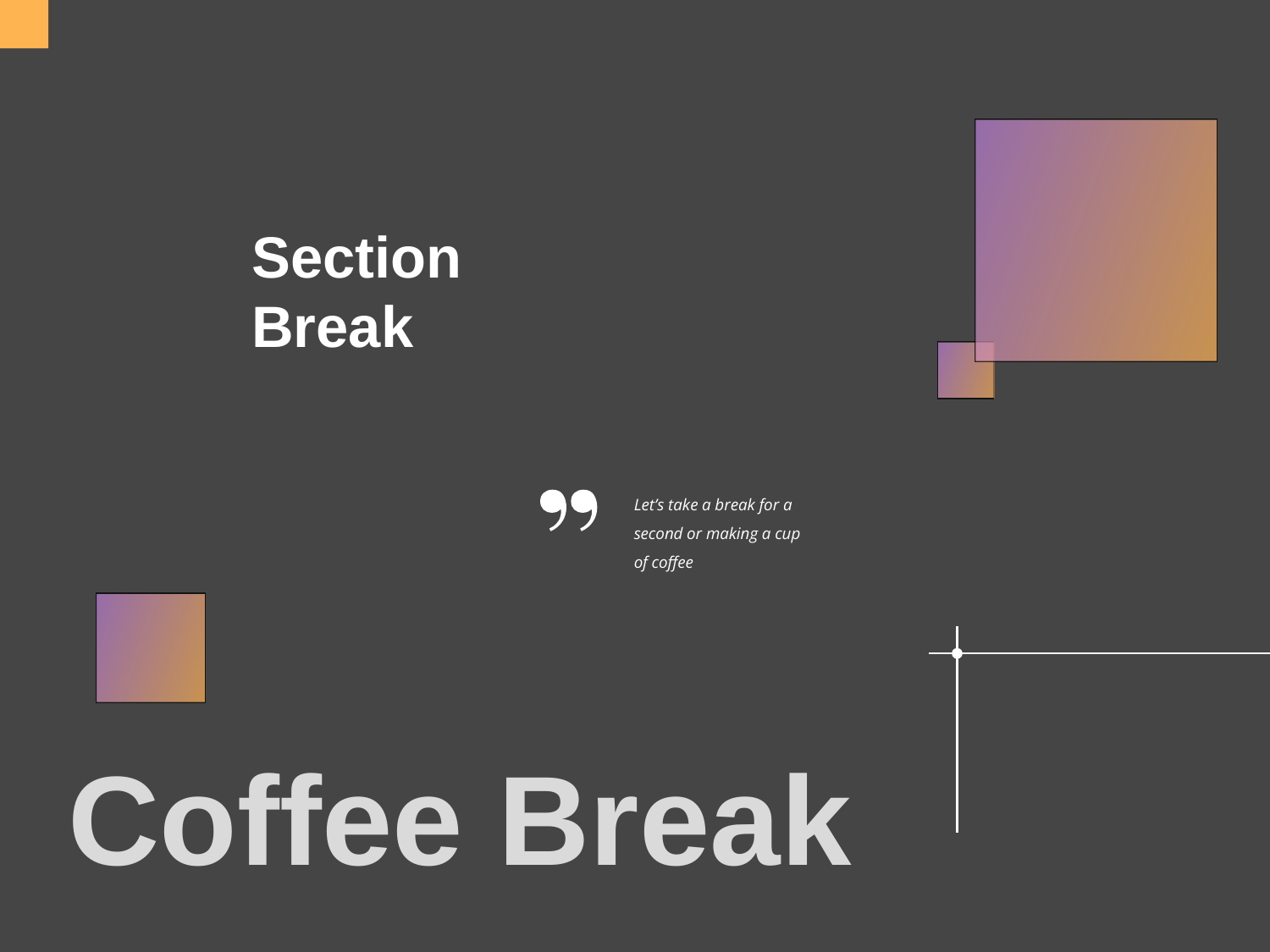

Section
Break

Let’s take a break for a second or making a cup of coffee

Coffee Break